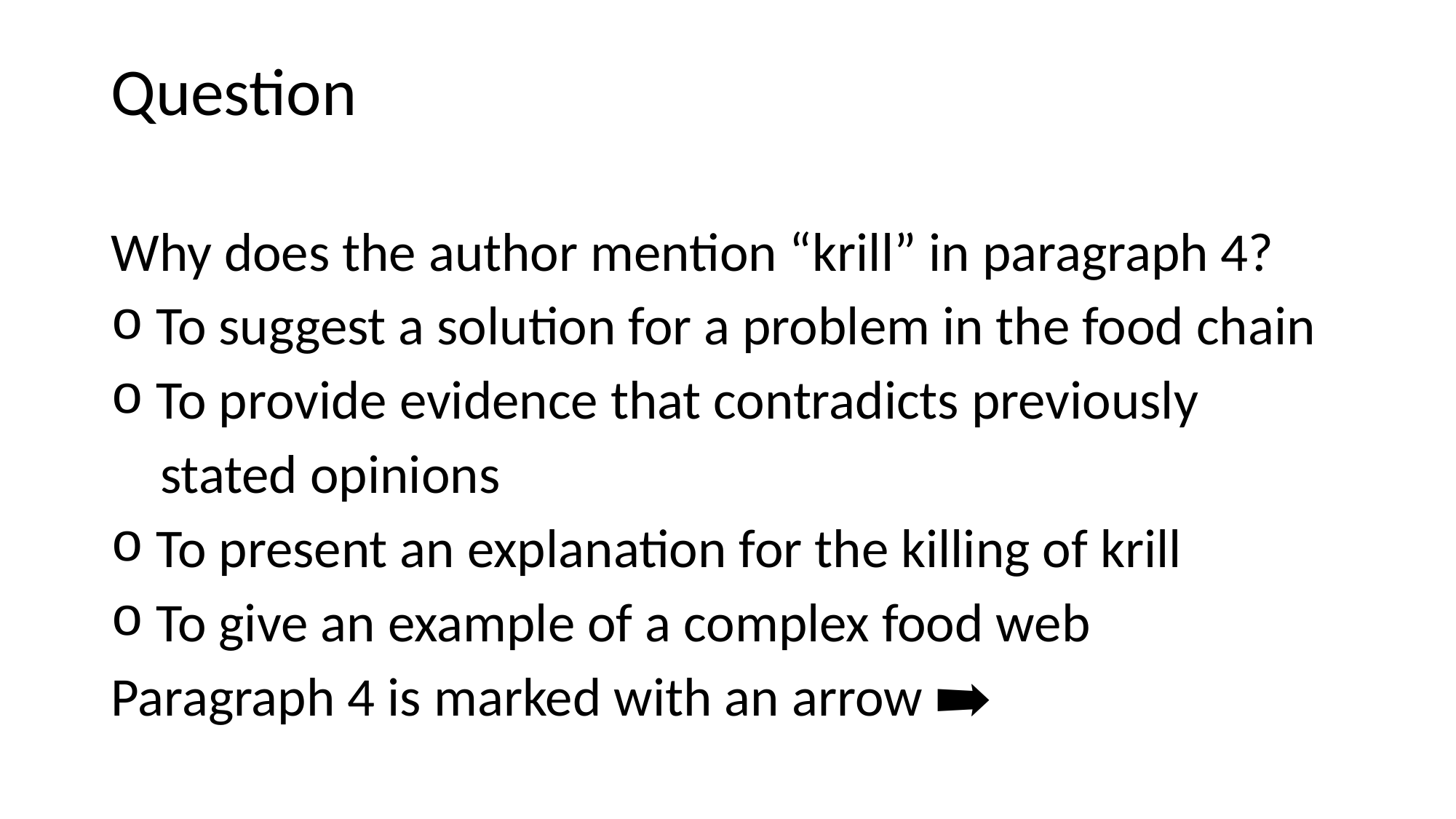

# Question
Why does the author mention “krill” in paragraph 4?
 To suggest a solution for a problem in the food chain
 To provide evidence that contradicts previously
    stated opinions
 To present an explanation for the killing of krill
 To give an example of a complex food web
Paragraph 4 is marked with an arrow ➡